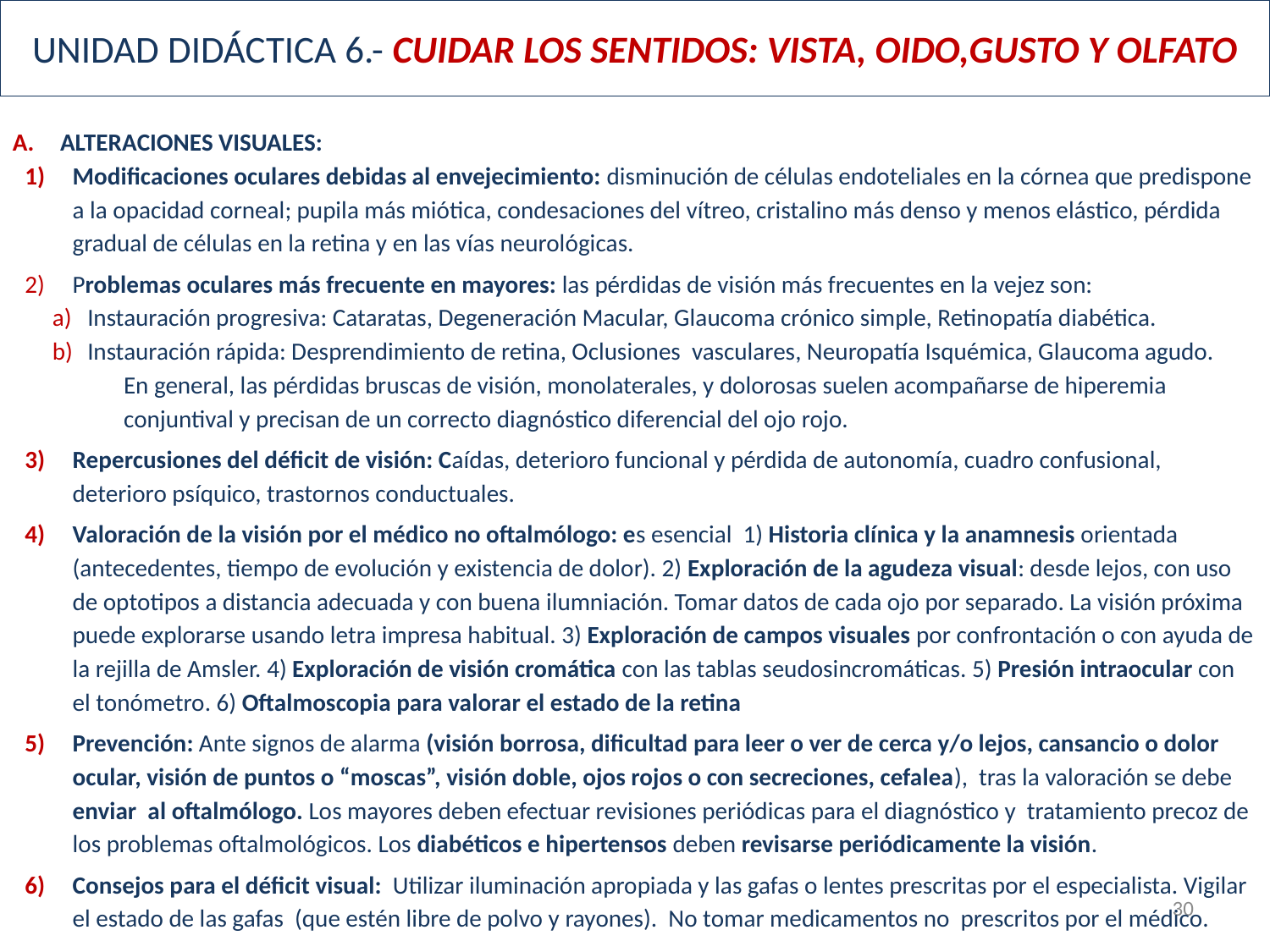

# UNIDAD DIDÁCTICA 6.- CUIDAR LOS SENTIDOS: VISTA, OIDO,GUSTO Y OLFATO

ALTERACIONES VISUALES:
Modificaciones oculares debidas al envejecimiento: disminución de células endoteliales en la córnea que predispone a la opacidad corneal; pupila más miótica, condesaciones del vítreo, cristalino más denso y menos elástico, pérdida gradual de células en la retina y en las vías neurológicas.
Problemas oculares más frecuente en mayores: las pérdidas de visión más frecuentes en la vejez son:
Instauración progresiva: Cataratas, Degeneración Macular, Glaucoma crónico simple, Retinopatía diabética.
Instauración rápida: Desprendimiento de retina, Oclusiones  vasculares, Neuropatía Isquémica, Glaucoma agudo.
	En general, las pérdidas bruscas de visión, monolaterales, y dolorosas suelen acompañarse de hiperemia conjuntival y precisan de un correcto diagnóstico diferencial del ojo rojo.
Repercusiones del déficit de visión: Caídas, deterioro funcional y pérdida de autonomía, cuadro confusional, deterioro psíquico, trastornos conductuales.
Valoración de la visión por el médico no oftalmólogo: es esencial  1) Historia clínica y la anamnesis orientada (antecedentes, tiempo de evolución y existencia de dolor). 2) Exploración de la agudeza visual: desde lejos, con uso de optotipos a distancia adecuada y con buena ilumniación. Tomar datos de cada ojo por separado. La visión próxima puede explorarse usando letra impresa habitual. 3) Exploración de campos visuales por confrontación o con ayuda de la rejilla de Amsler. 4) Exploración de visión cromática con las tablas seudosincromáticas. 5) Presión intraocular con el tonómetro. 6) Oftalmoscopia para valorar el estado de la retina
Prevención: Ante signos de alarma (visión borrosa, dificultad para leer o ver de cerca y/o lejos, cansancio o dolor ocular, visión de puntos o “moscas”, visión doble, ojos rojos o con secreciones, cefalea),  tras la valoración se debe enviar  al oftalmólogo. Los mayores deben efectuar revisiones periódicas para el diagnóstico y  tratamiento precoz de los problemas oftalmológicos. Los diabéticos e hipertensos deben revisarse periódicamente la visión.
Consejos para el déficit visual:  Utilizar iluminación apropiada y las gafas o lentes prescritas por el especialista. Vigilar el estado de las gafas  (que estén libre de polvo y rayones).  No tomar medicamentos no  prescritos por el médico.

30